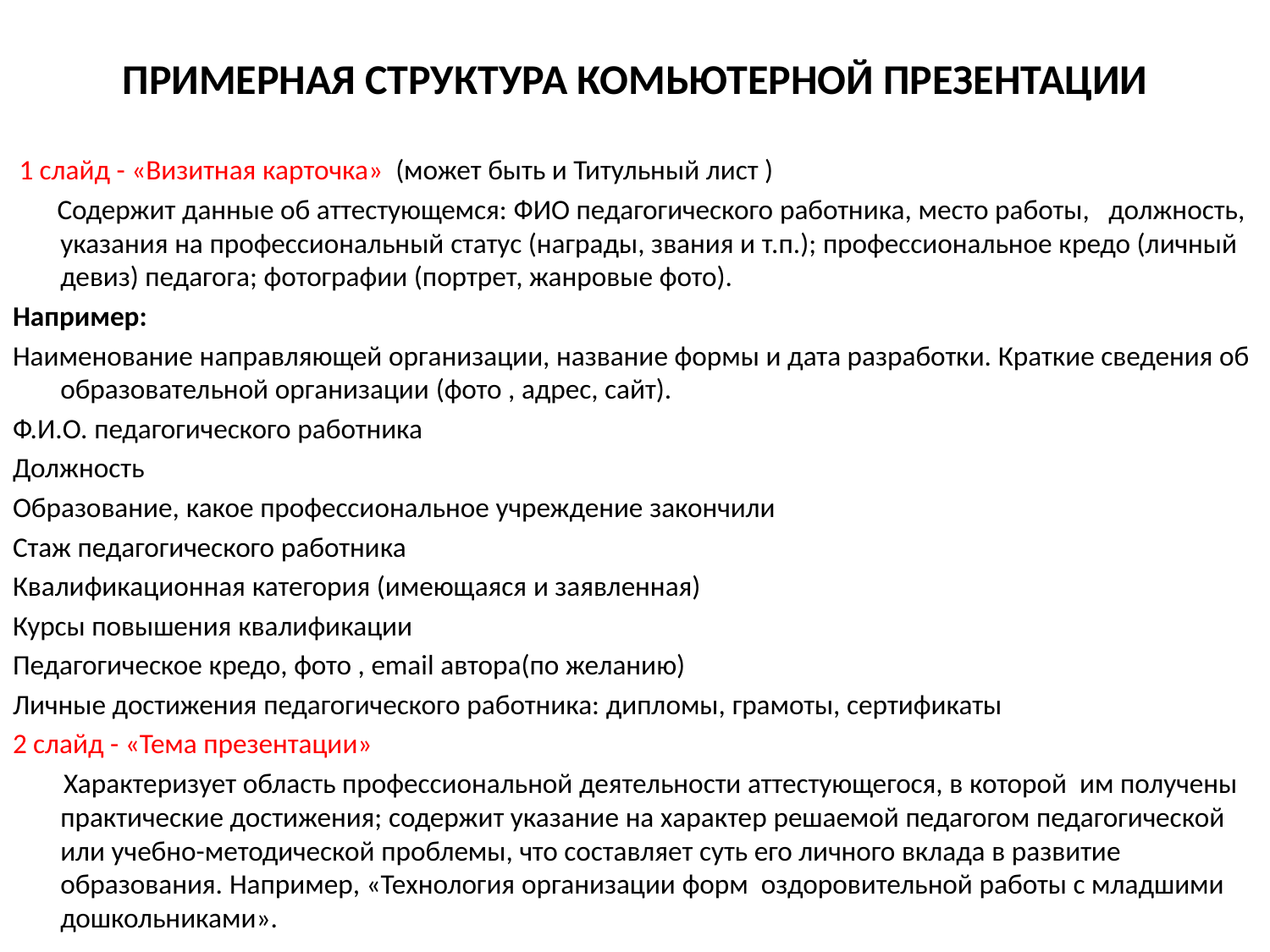

# ПРИМЕРНАЯ СТРУКТУРА КОМЬЮТЕРНОЙ ПРЕЗЕНТАЦИИ

 1 слайд - «Визитная карточка»  (может быть и Титульный лист )
       Содержит данные об аттестующемся: ФИО педагогического работника, место работы,   должность, указания на профессиональный статус (награды, звания и т.п.); профессиональное кредо (личный девиз) педагога; фотографии (портрет, жанровые фото).
Например:
Наименование направляющей организации, название формы и дата разработки. Краткие сведения об образовательной организации (фото , адрес, сайт).
Ф.И.О. педагогического работника
Должность
Образование, какое профессиональное учреждение закончили
Стаж педагогического работника
Квалификационная категория (имеющаяся и заявленная)
Курсы повышения квалификации
Педагогическое кредо, фото , email автора(по желанию)
Личные достижения педагогического работника: дипломы, грамоты, сертификаты
2 слайд - «Тема презентации»
        Характеризует область профессиональной деятельности аттестующегося, в которой  им получены практические достижения; содержит указание на характер решаемой педагогом педагогической или учебно-методической проблемы, что составляет суть его личного вклада в развитие образования. Например, «Технология организации форм  оздоровительной работы с младшими дошкольниками».